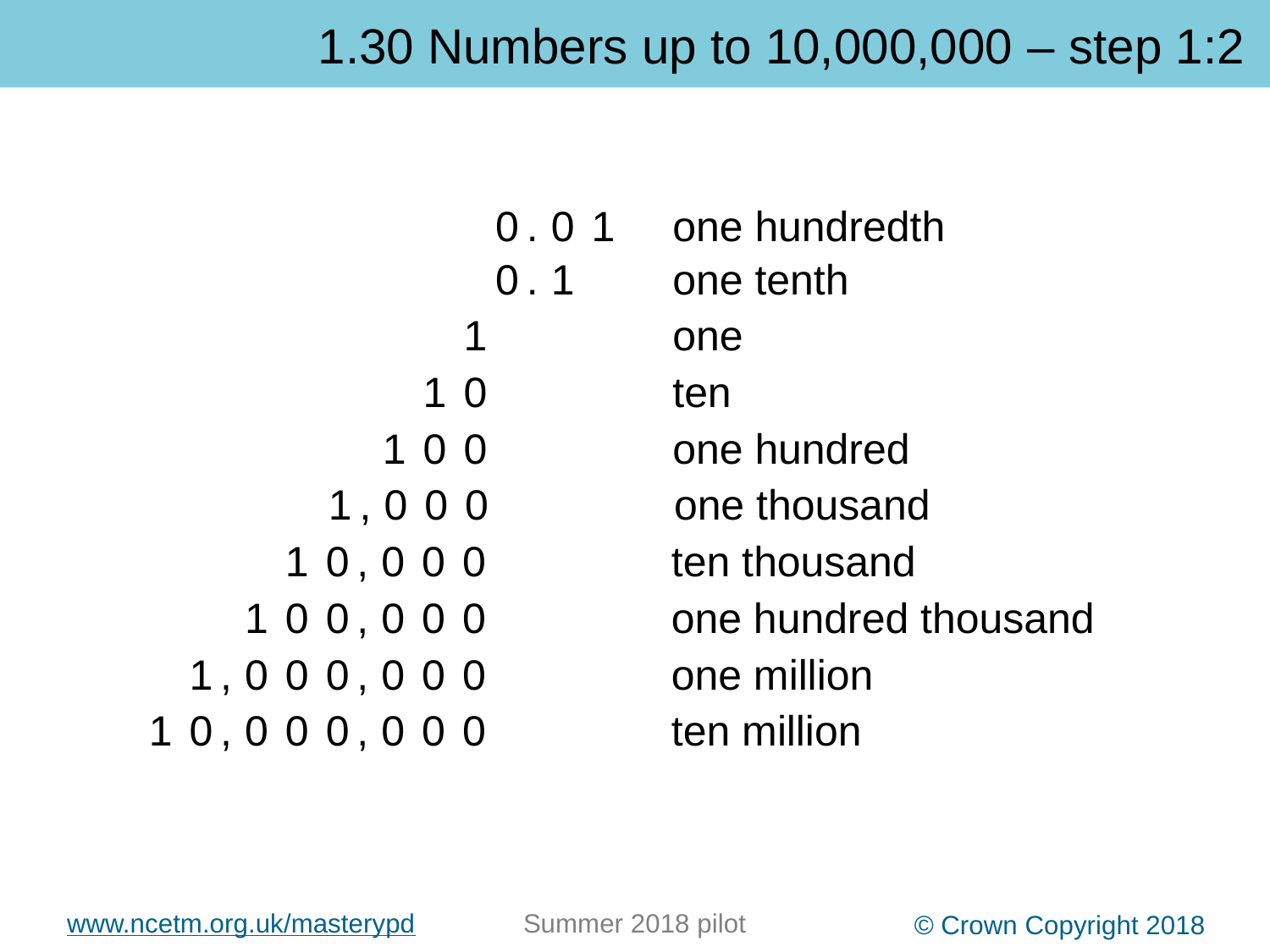

1.30 Numbers up to 10,000,000 – step 1:2
|  |  |  |  |  |  |  |  |  | 0 | . | 0 | 1 |  | one hundredth |
| --- | --- | --- | --- | --- | --- | --- | --- | --- | --- | --- | --- | --- | --- | --- |
|  |  |  |  |  |  |  |  |  | 0 | . | 1 |  |  | one tenth |
| --- | --- | --- | --- | --- | --- | --- | --- | --- | --- | --- | --- | --- | --- | --- |
|  |  |  |  |  |  |  |  |  | 1 |  |  |  |  | one |
| --- | --- | --- | --- | --- | --- | --- | --- | --- | --- | --- | --- | --- | --- | --- |
|  |  |  |  |  |  |  |  | 1 | 0 |  |  |  |  | ten |
| --- | --- | --- | --- | --- | --- | --- | --- | --- | --- | --- | --- | --- | --- | --- |
|  |  |  |  |  |  |  | 1 | 0 | 0 |  |  |  |  | one hundred |
| --- | --- | --- | --- | --- | --- | --- | --- | --- | --- | --- | --- | --- | --- | --- |
|  |  |  |  |  | 1 | , | 0 | 0 | 0 |  |  |  |  | one thousand |
| --- | --- | --- | --- | --- | --- | --- | --- | --- | --- | --- | --- | --- | --- | --- |
|  |  |  |  | 1 | 0 | , | 0 | 0 | 0 |  |  |  |  | ten thousand |
| --- | --- | --- | --- | --- | --- | --- | --- | --- | --- | --- | --- | --- | --- | --- |
|  |  |  | 1 | 0 | 0 | , | 0 | 0 | 0 |  |  |  |  | one hundred thousand |
| --- | --- | --- | --- | --- | --- | --- | --- | --- | --- | --- | --- | --- | --- | --- |
|  | 1 | , | 0 | 0 | 0 | , | 0 | 0 | 0 |  |  |  |  | one million |
| --- | --- | --- | --- | --- | --- | --- | --- | --- | --- | --- | --- | --- | --- | --- |
| 1 | 0 | , | 0 | 0 | 0 | , | 0 | 0 | 0 |  |  |  |  | ten million |
| --- | --- | --- | --- | --- | --- | --- | --- | --- | --- | --- | --- | --- | --- | --- |